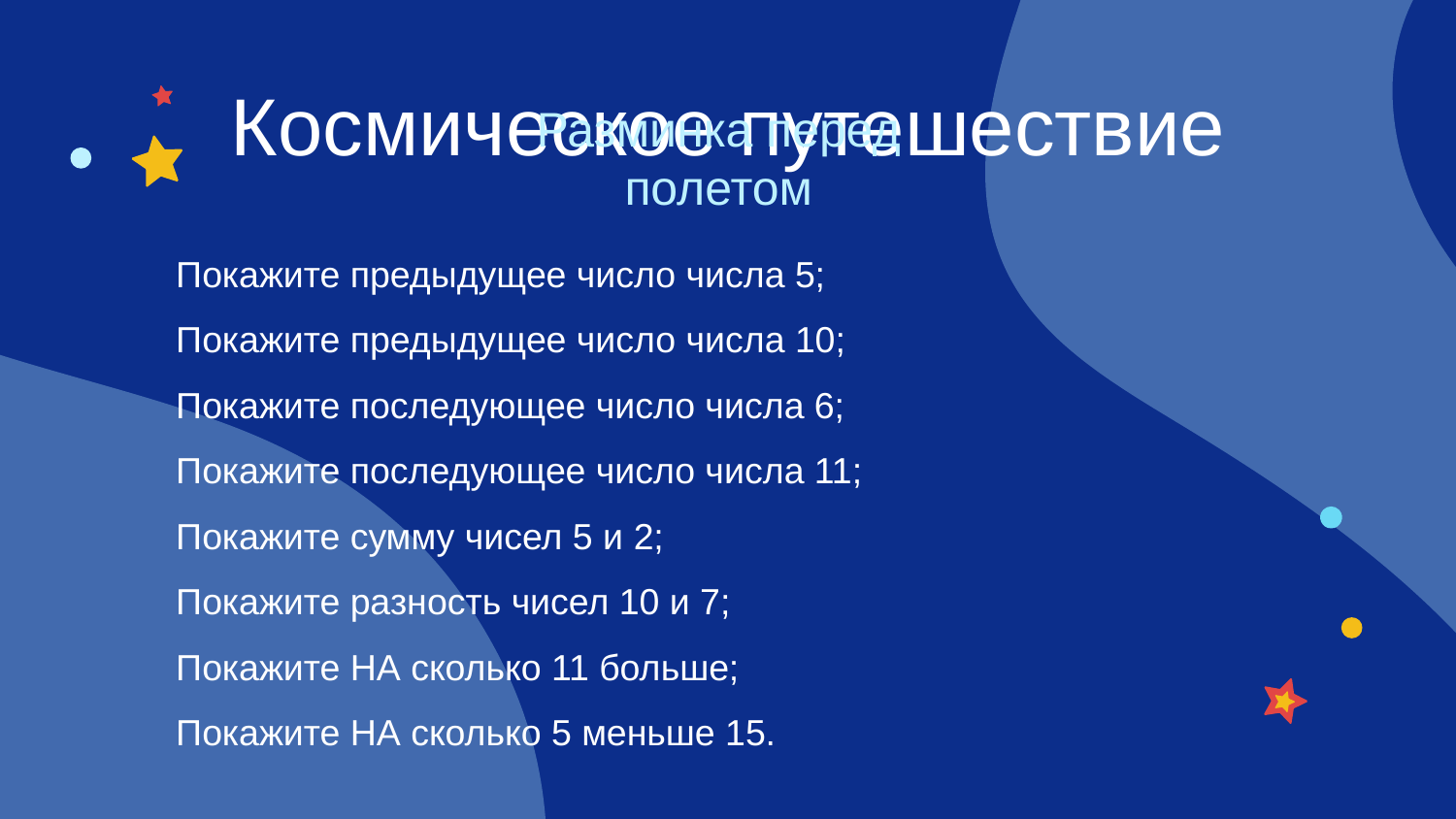

Космическое путешествие
Разминка перед полетом
Покажите предыдущее число числа 5;
Покажите предыдущее число числа 10;
Покажите последующее число числа 6;
Покажите последующее число числа 11;
Покажите сумму чисел 5 и 2;
Покажите разность чисел 10 и 7;
Покажите НА сколько 11 больше;
Покажите НА сколько 5 меньше 15.